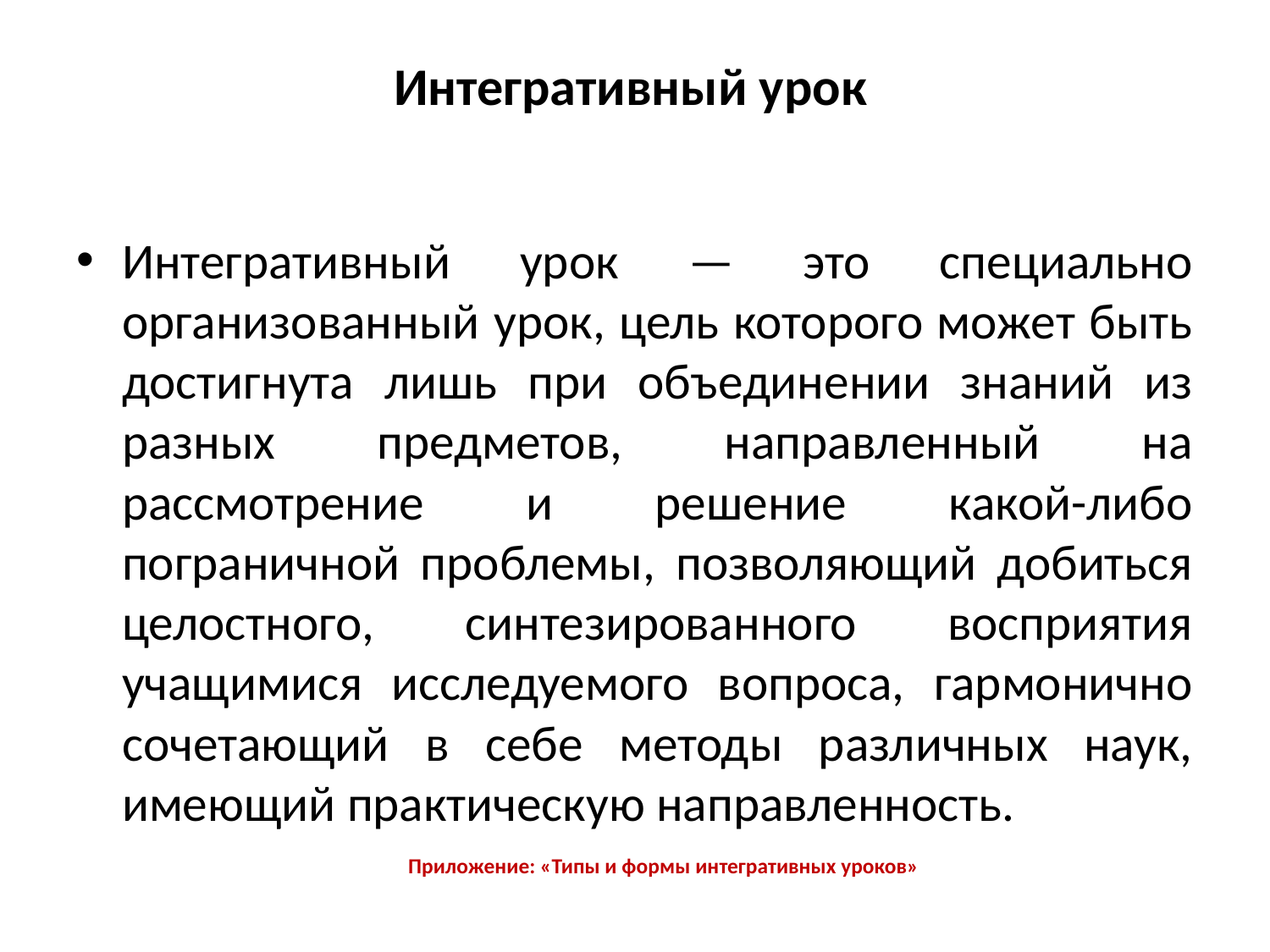

# Интегративный урок
Интегративный урок — это специально организованный урок, цель которого может быть достигнута лишь при объединении знаний из разных предметов, направленный на рассмотрение и решение какой-либо пограничной проблемы, позволяющий добиться целостного, синтезированного восприятия учащимися исследуемого вопроса, гармонично сочетающий в себе методы различных наук, имеющий практическую направленность.
Приложение: «Типы и формы интегративных уроков»